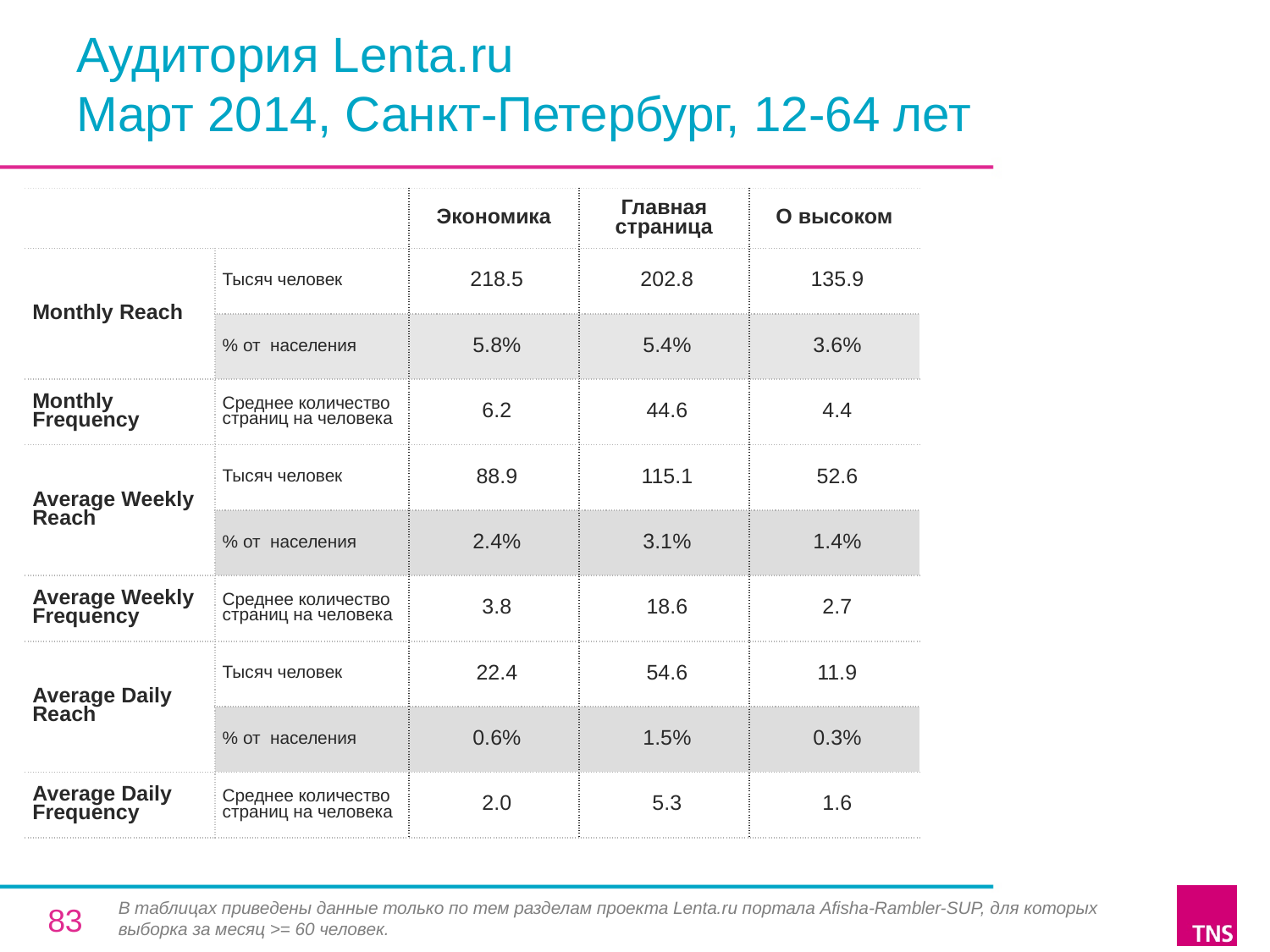

# Аудитория Lenta.ru Март 2014, Санкт-Петербург, 12-64 лет
|  |  | Экономика | Главная страница | О высоком |
| --- | --- | --- | --- | --- |
| Monthly Reach | Тысяч человек | 218.5 | 202.8 | 135.9 |
|  | % от населения | 5.8% | 5.4% | 3.6% |
| Monthly Frequency | Среднее количество страниц на человека | 6.2 | 44.6 | 4.4 |
| Average Weekly Reach | Тысяч человек | 88.9 | 115.1 | 52.6 |
|  | % от населения | 2.4% | 3.1% | 1.4% |
| Average Weekly Frequency | Среднее количество страниц на человека | 3.8 | 18.6 | 2.7 |
| Average Daily Reach | Тысяч человек | 22.4 | 54.6 | 11.9 |
|  | % от населения | 0.6% | 1.5% | 0.3% |
| Average Daily Frequency | Среднее количество страниц на человека | 2.0 | 5.3 | 1.6 |
В таблицах приведены данные только по тем разделам проекта Lenta.ru портала Afisha-Rambler-SUP, для которых выборка за месяц >= 60 человек.
83